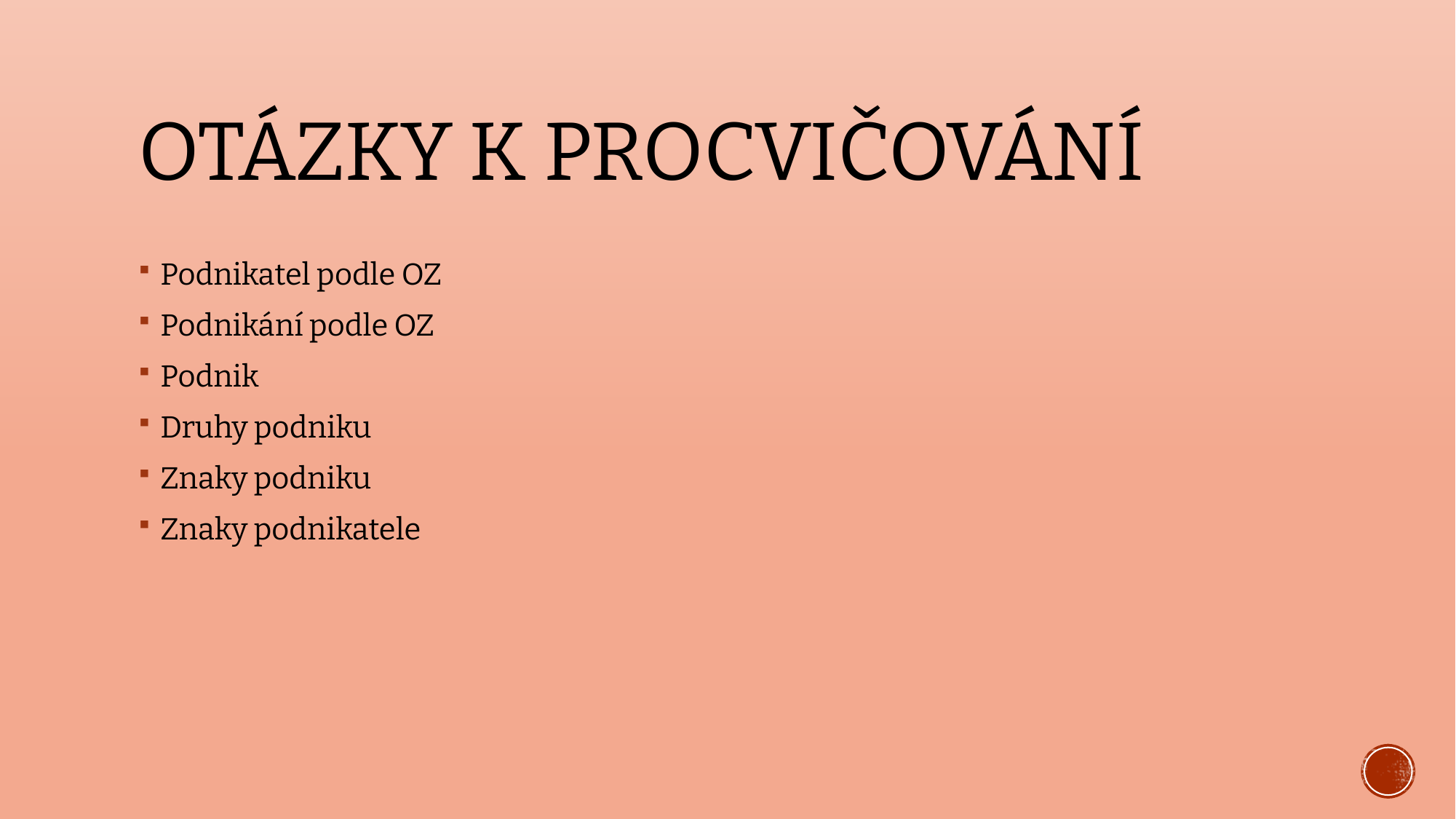

# Otázky k procvičování
Podnikatel podle OZ
Podnikání podle OZ
Podnik
Druhy podniku
Znaky podniku
Znaky podnikatele